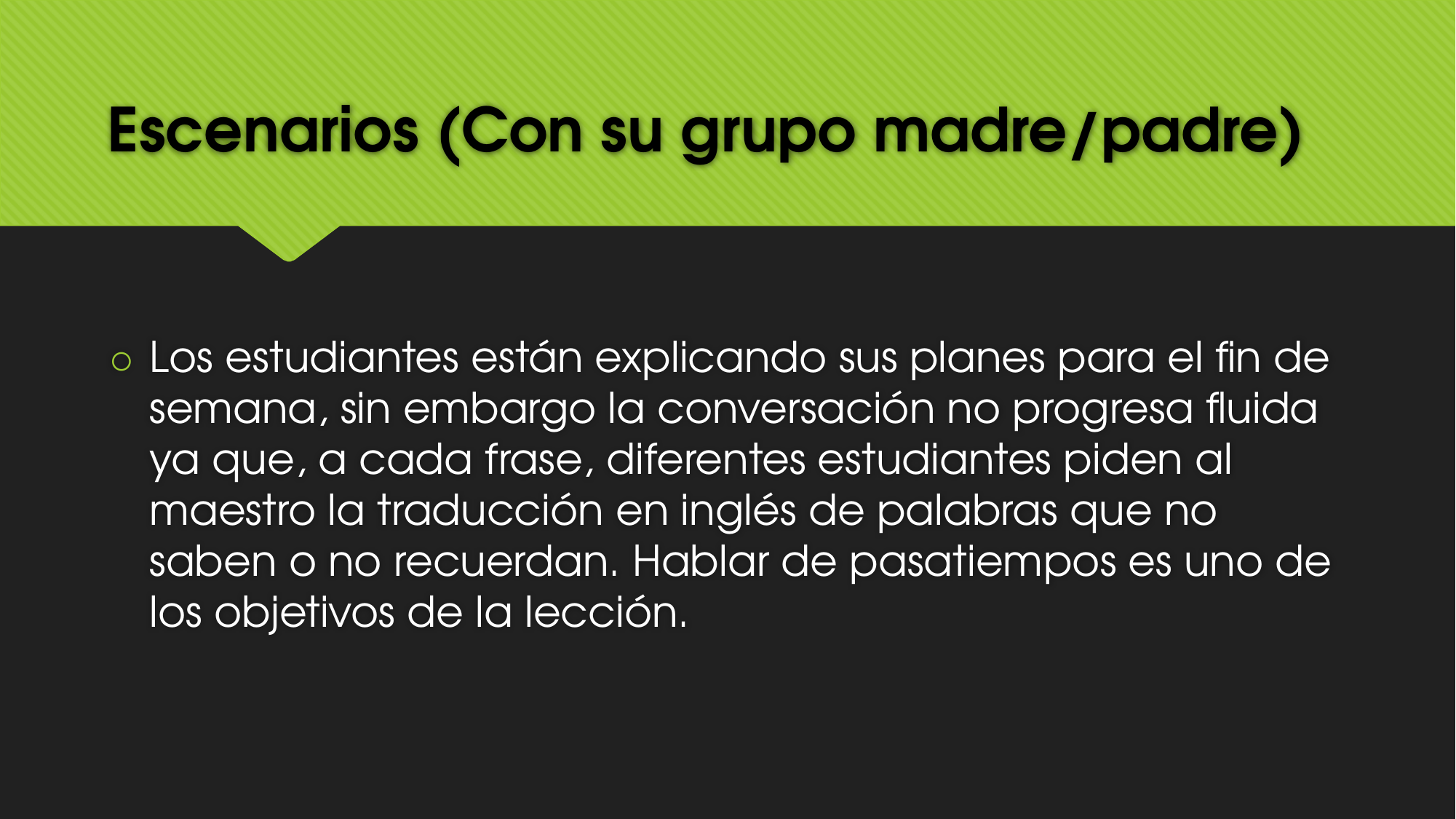

# Escenarios (Con su grupo madre/padre)
Los estudiantes están explicando sus planes para el fin de semana, sin embargo la conversación no progresa fluida ya que, a cada frase, diferentes estudiantes piden al maestro la traducción en inglés de palabras que no saben o no recuerdan. Hablar de pasatiempos es uno de los objetivos de la lección.